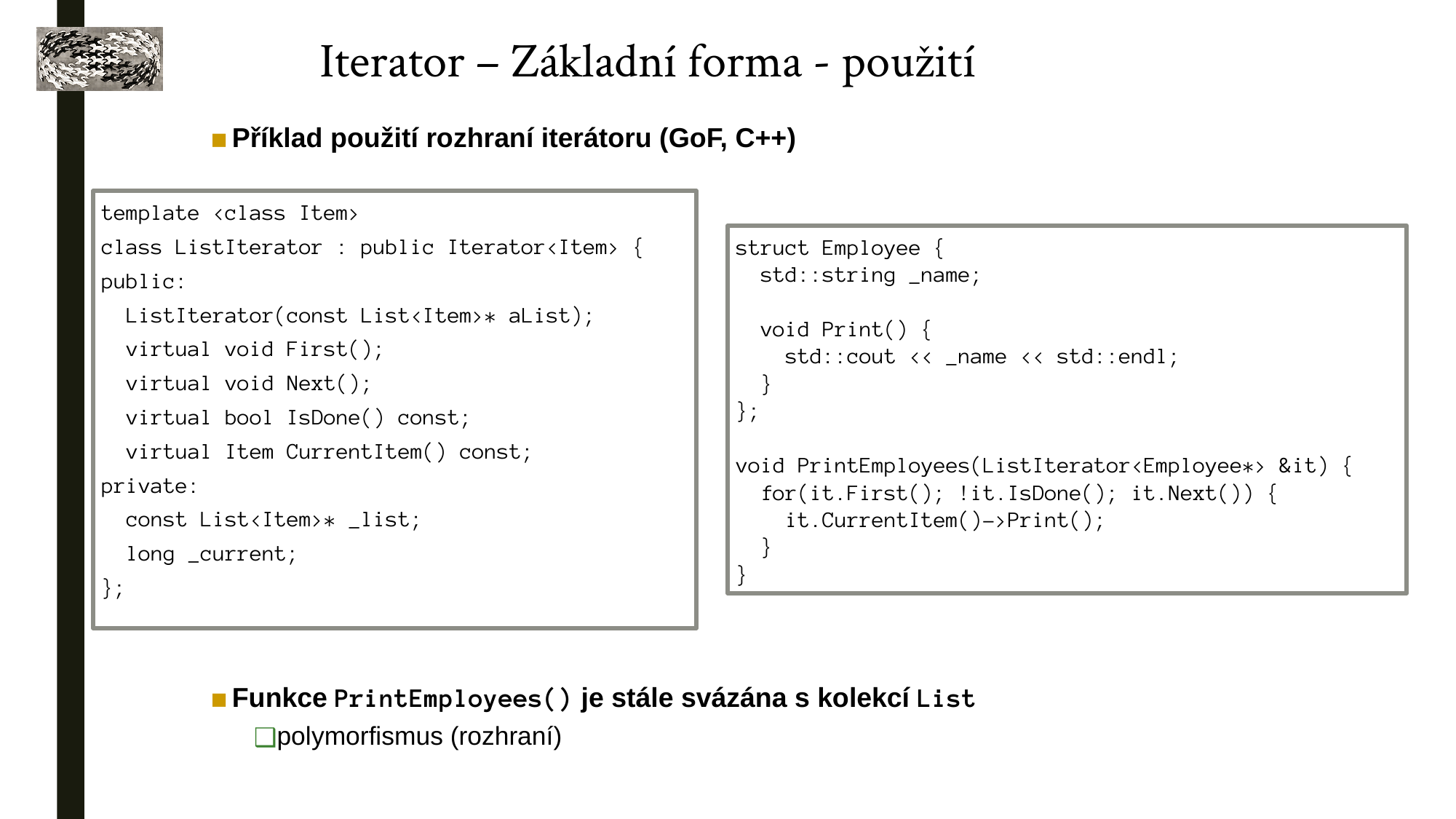

Iterator – Základní forma - použití
Příklad použití rozhraní iterátoru (GoF, C++)

Funkce PrintEmployees() je stále svázána s kolekcí List
polymorfismus (rozhraní)

template <class Item>
class ListIterator : public Iterator<Item> {
public:
  ListIterator(const List<Item>* aList);
  virtual void First();
  virtual void Next();
  virtual bool IsDone() const;
  virtual Item CurrentItem() const;
private:
  const List<Item>* _list;
  long _current;
};
struct Employee {
  std::string _name;

  void Print() {
    std::cout << _name << std::endl;
  }
};

void PrintEmployees(ListIterator<Employee*> &it) {
  for(it.First(); !it.IsDone(); it.Next()) {
    it.CurrentItem()->Print();
  }
}